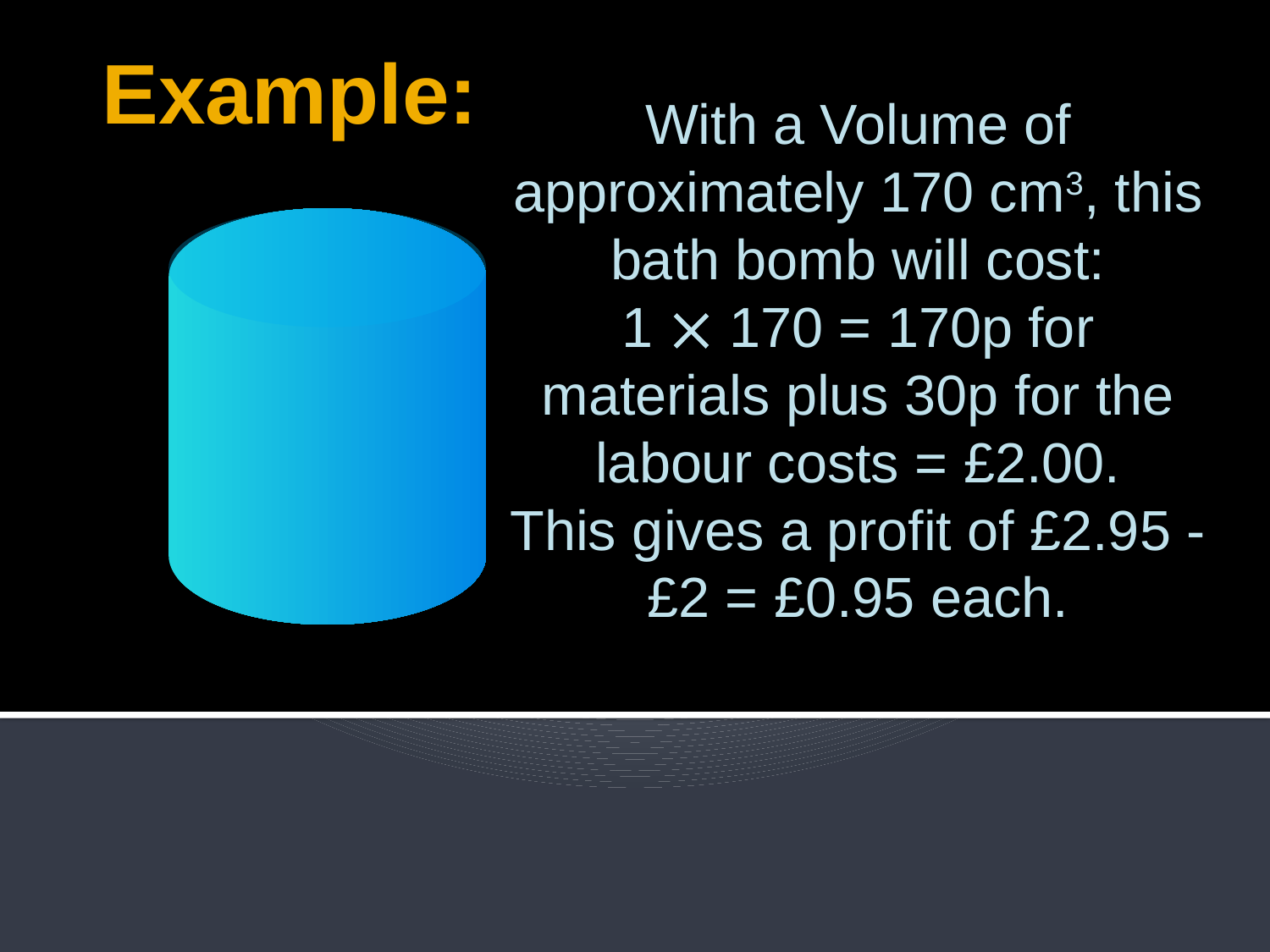

# Example:
With a Volume of approximately 170 cm3, this bath bomb will cost:
1 × 170 = 170p for materials plus 30p for the labour costs = £2.00.
This gives a profit of £2.95 - £2 = £0.95 each.